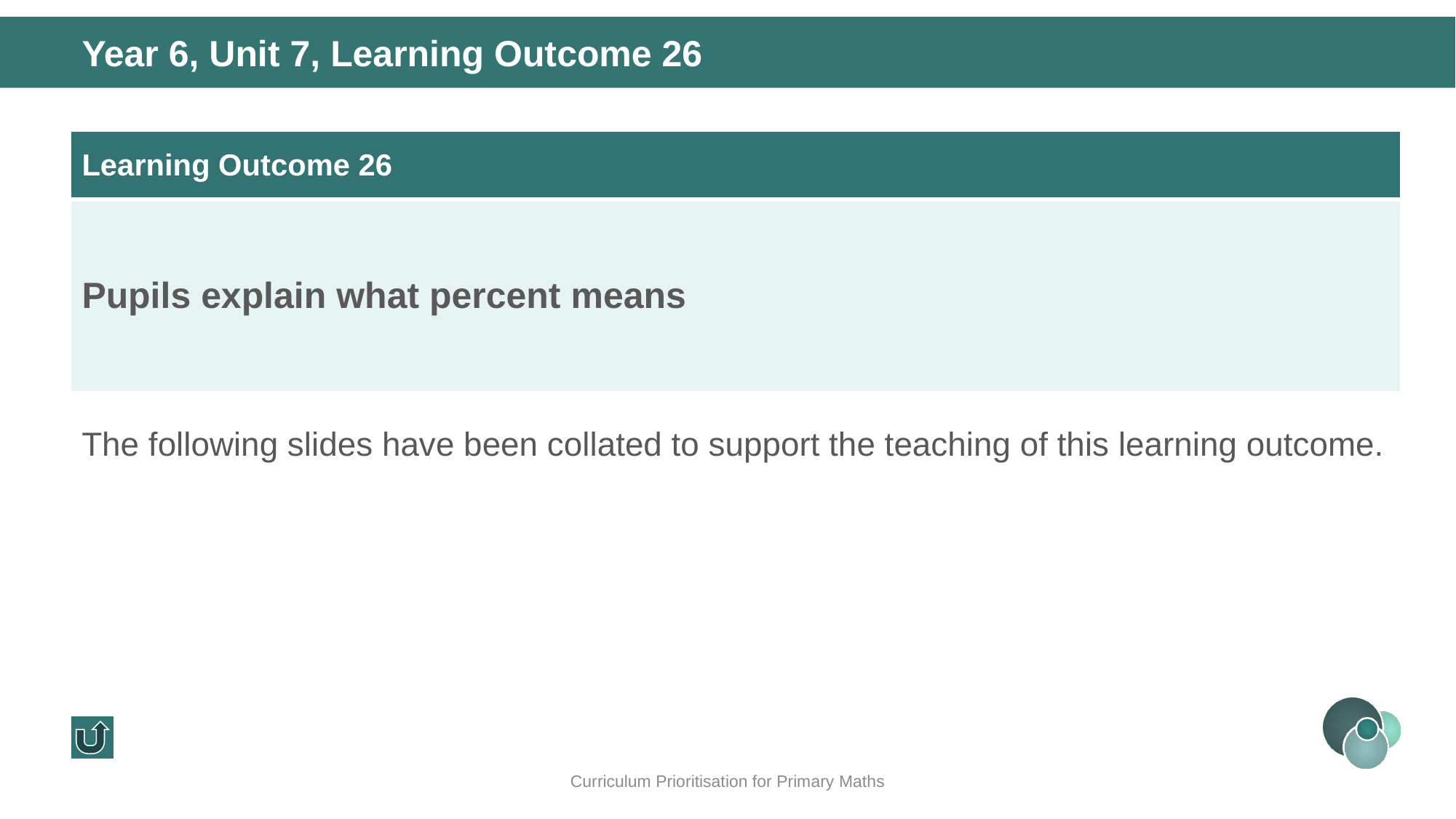

Year 6, Unit 7, Learning Outcome 26
| Learning Outcome 26 |
| --- |
| Pupils explain what percent means |
The following slides have been collated to support the teaching of this learning outcome.

Curriculum Prioritisation for Primary Maths